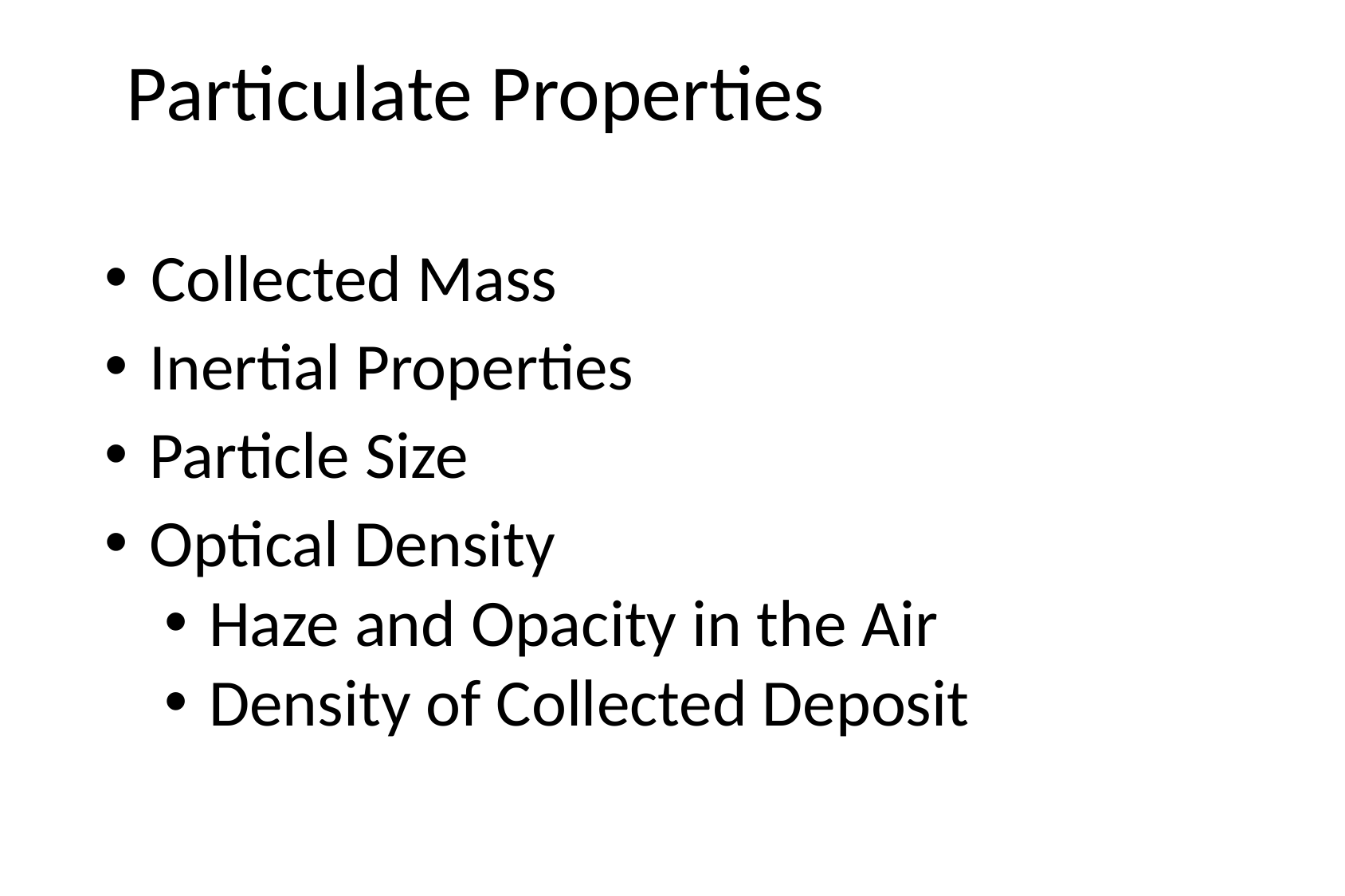

# Particulate Properties
 Collected Mass
 Inertial Properties
 Particle Size
 Optical Density
 Haze and Opacity in the Air
 Density of Collected Deposit